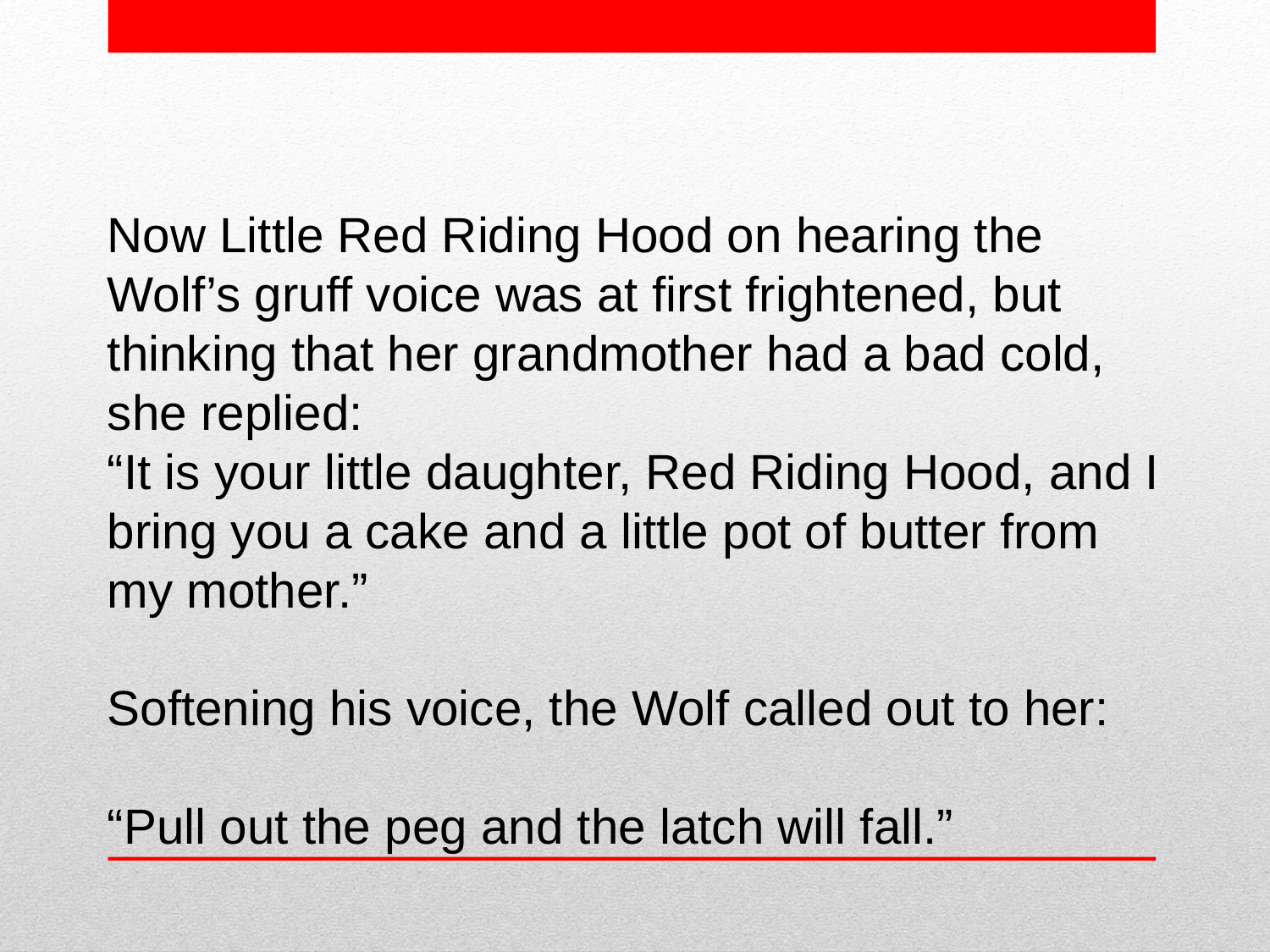

Now Little Red Riding Hood on hearing the Wolf’s gruff voice was at first frightened, but thinking that her grandmother had a bad cold, she replied:
“It is your little daughter, Red Riding Hood, and I bring you a cake and a little pot of butter from my mother.”
Softening his voice, the Wolf called out to her:
“Pull out the peg and the latch will fall.”